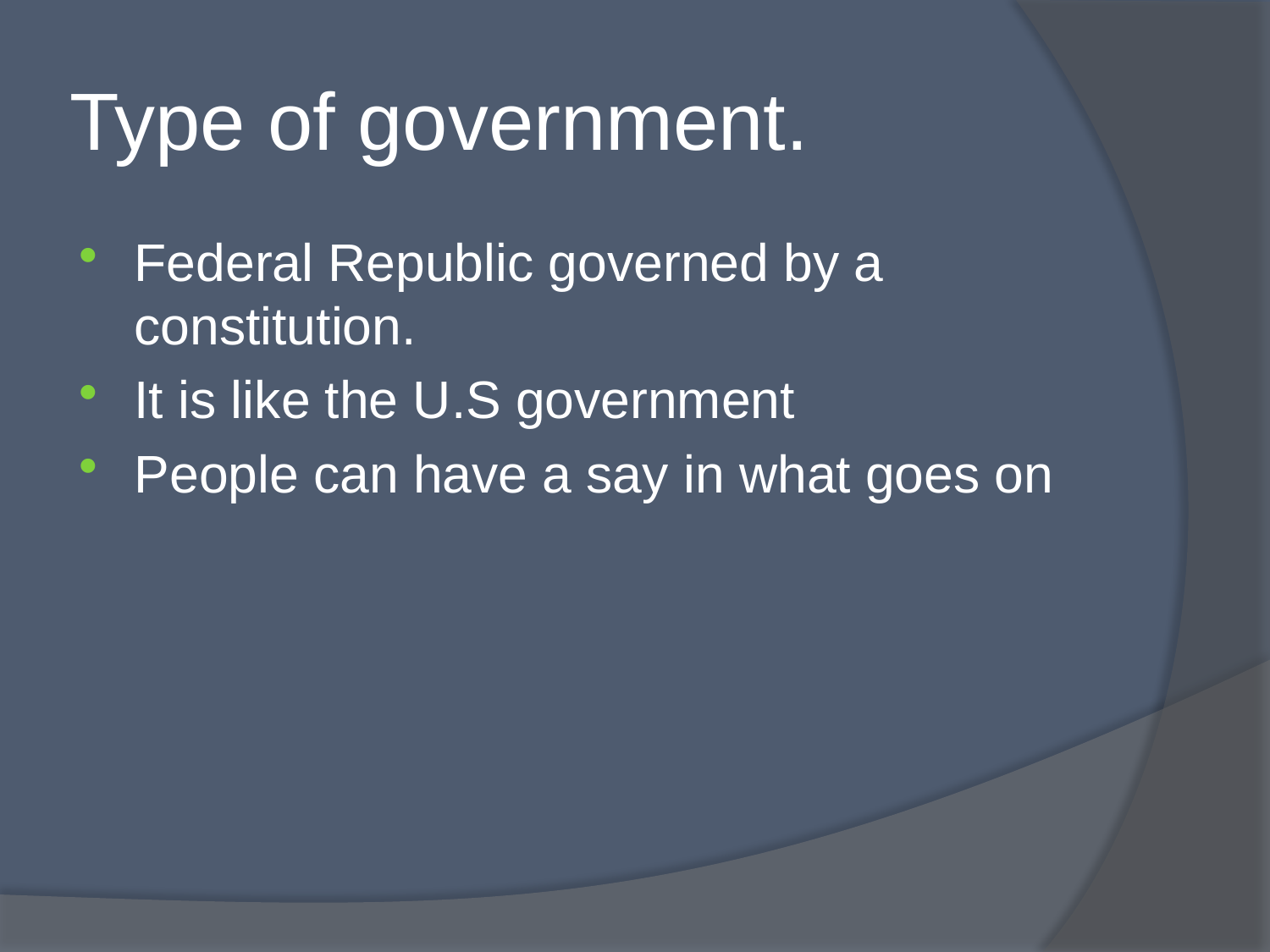

# Type of government.
Federal Republic governed by a constitution.
It is like the U.S government
People can have a say in what goes on